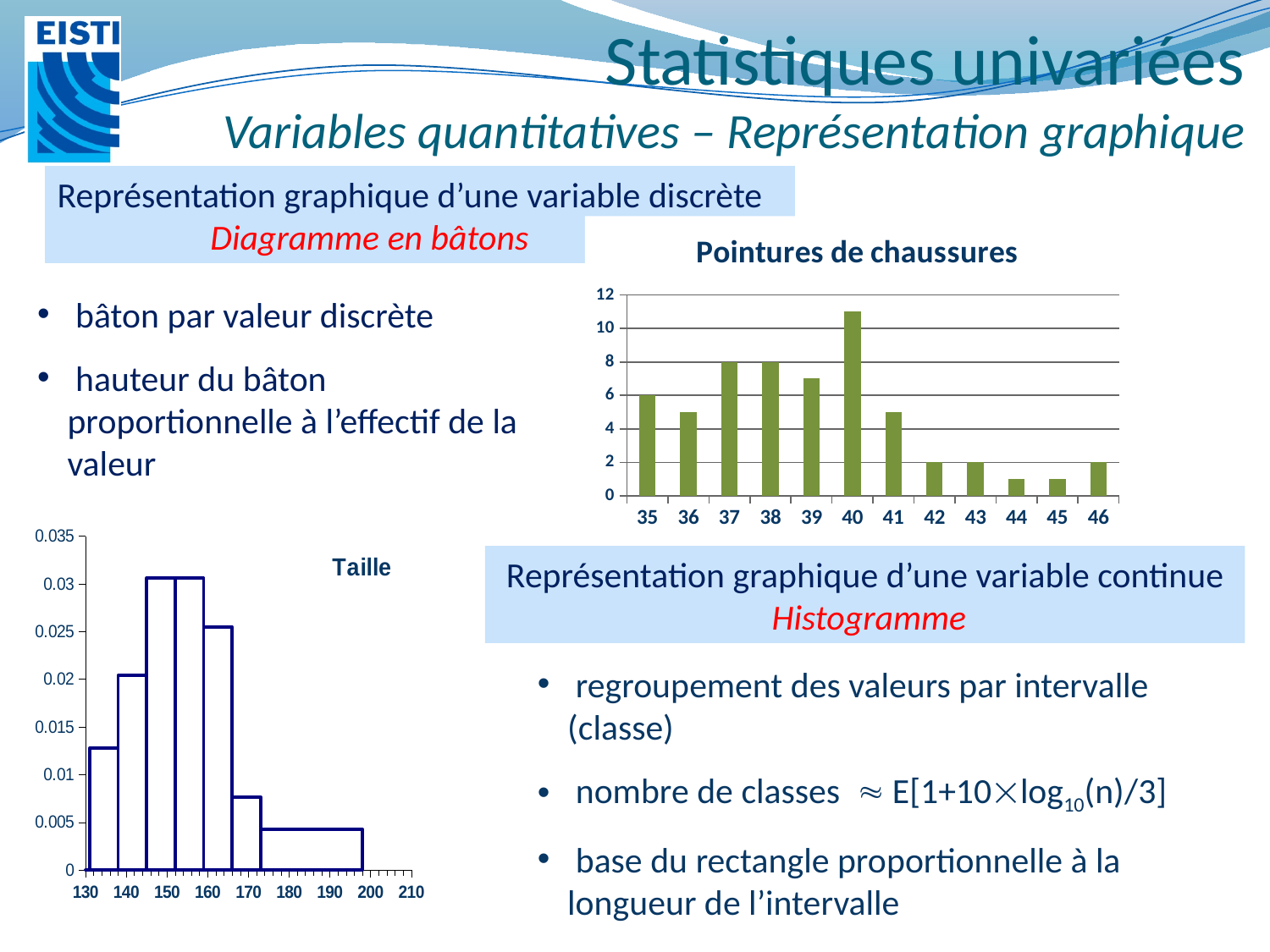

# Statistiques univariées Variables quantitatives – Représentation graphique
Représentation graphique d’une variable discrète
                   Diagramme en bâtons

### Chart: Pointures de chaussures

| Category | Total |
|---|---|
| 35 | 6.0 |
| 36 | 5.0 |
| 37 | 8.0 |
| 38 | 8.0 |
| 39 | 7.0 |
| 40 | 11.0 |
| 41 | 5.0 |
| 42 | 2.0 |
| 43 | 2.0 |
| 44 | 1.0 |
| 45 | 1.0 |
| 46 | 2.0 |
 bâton par valeur discrète
 hauteur du bâton proportionnelle à l’effectif de la valeur

### Chart

| Category |  |
|---|---|
Représentation graphique d’une variable continue
 Histogramme
 regroupement des valeurs par intervalle (classe)
 nombre de classes  ≈ E[1+10×log10(n)/3]
 base du rectangle proportionnelle à la longueur de l’intervalle
 hauteur du rectangle proportionnelle à l’effectif